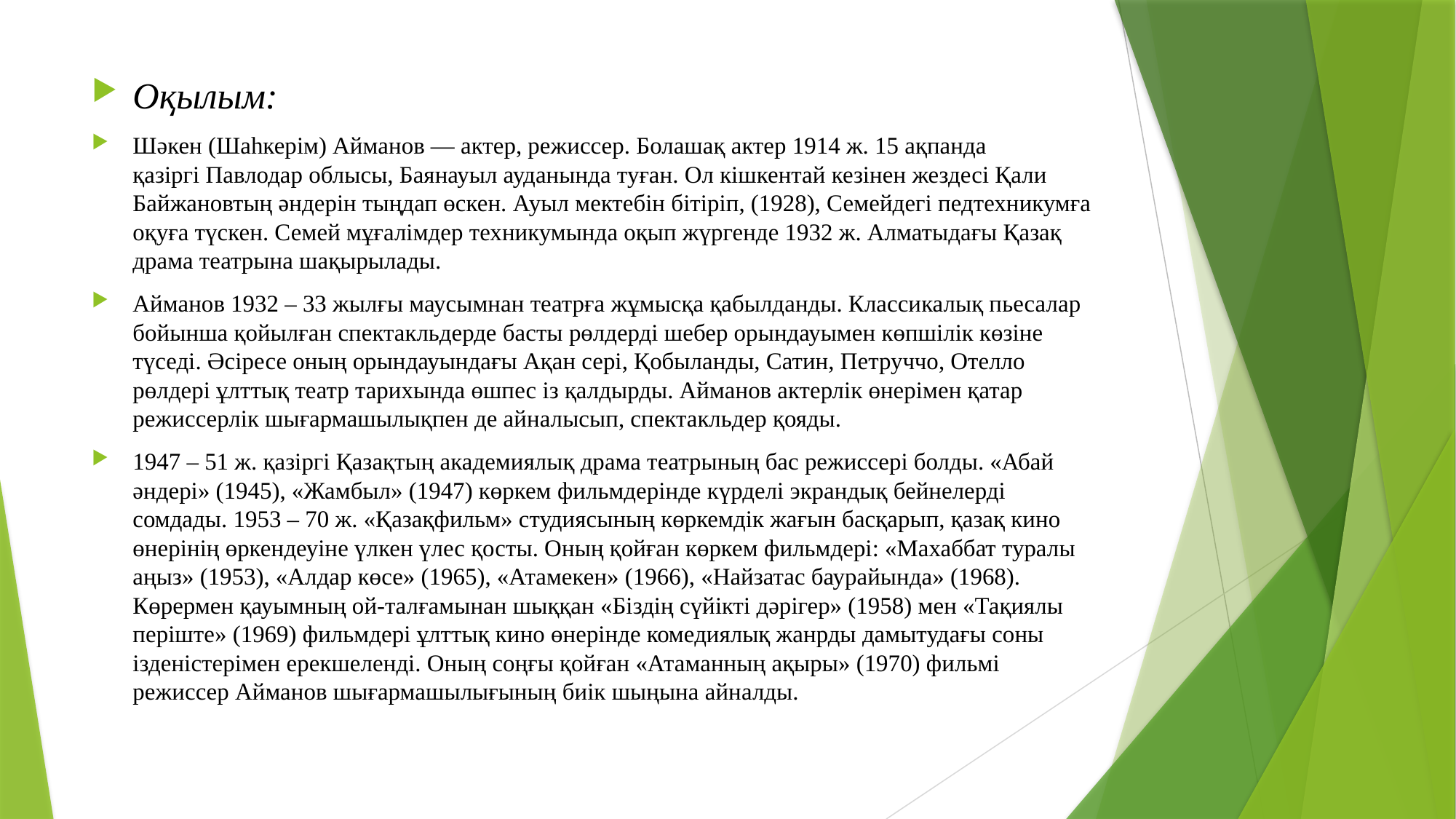

Оқылым:
Шәкен (Шаһкерім) Айманов — актер, режиссер. Болашақ актер 1914 ж. 15 ақпанда қазіргі Павлодар облысы, Баянауыл ауданында туған. Ол кішкентай кезінен жездесі Қали Байжановтың әндерін тыңдап өскен. Ауыл мектебін бітіріп, (1928), Семейдегі педтехникумға оқуға түскен. Семей мұғалімдер техникумында оқып жүргенде 1932 ж. Алматыдағы Қазақ драма театрына шақырылады.
Айманов 1932 – 33 жылғы маусымнан театрға жұмысқа қабылданды. Классикалық пьесалар бойынша қойылған спектакльдерде басты рөлдерді шебер орындауымен көпшілік көзіне түседі. Әсіресе оның орындауындағы Ақан сері, Қобыланды, Сатин, Петруччо, Отелло рөлдері ұлттық театр тарихында өшпес із қалдырды. Айманов актерлік өнерімен қатар режиссерлік шығармашылықпен де айналысып, спектакльдер қояды.
1947 – 51 ж. қазіргі Қазақтың академиялық драма театрының бас режиссері болды. «Абай әндері» (1945), «Жамбыл» (1947) көркем фильмдерінде күрделі экрандық бейнелерді сомдады. 1953 – 70 ж. «Қазақфильм» студиясының көркемдік жағын басқарып, қазақ кино өнерінің өркендеуіне үлкен үлес қосты. Оның қойған көркем фильмдері: «Махаббат туралы аңыз» (1953), «Алдар көсе» (1965), «Атамекен» (1966), «Найзатас баурайында» (1968). Көрермен қауымның ой-талғамынан шыққан «Біздің сүйікті дәрігер» (1958) мен «Тақиялы періште» (1969) фильмдері ұлттық кино өнерінде комедиялық жанрды дамытудағы соны ізденістерімен ерекшеленді. Оның соңғы қойған «Атаманның ақыры» (1970) фильмі режиссер Айманов шығармашылығының биік шыңына айналды.